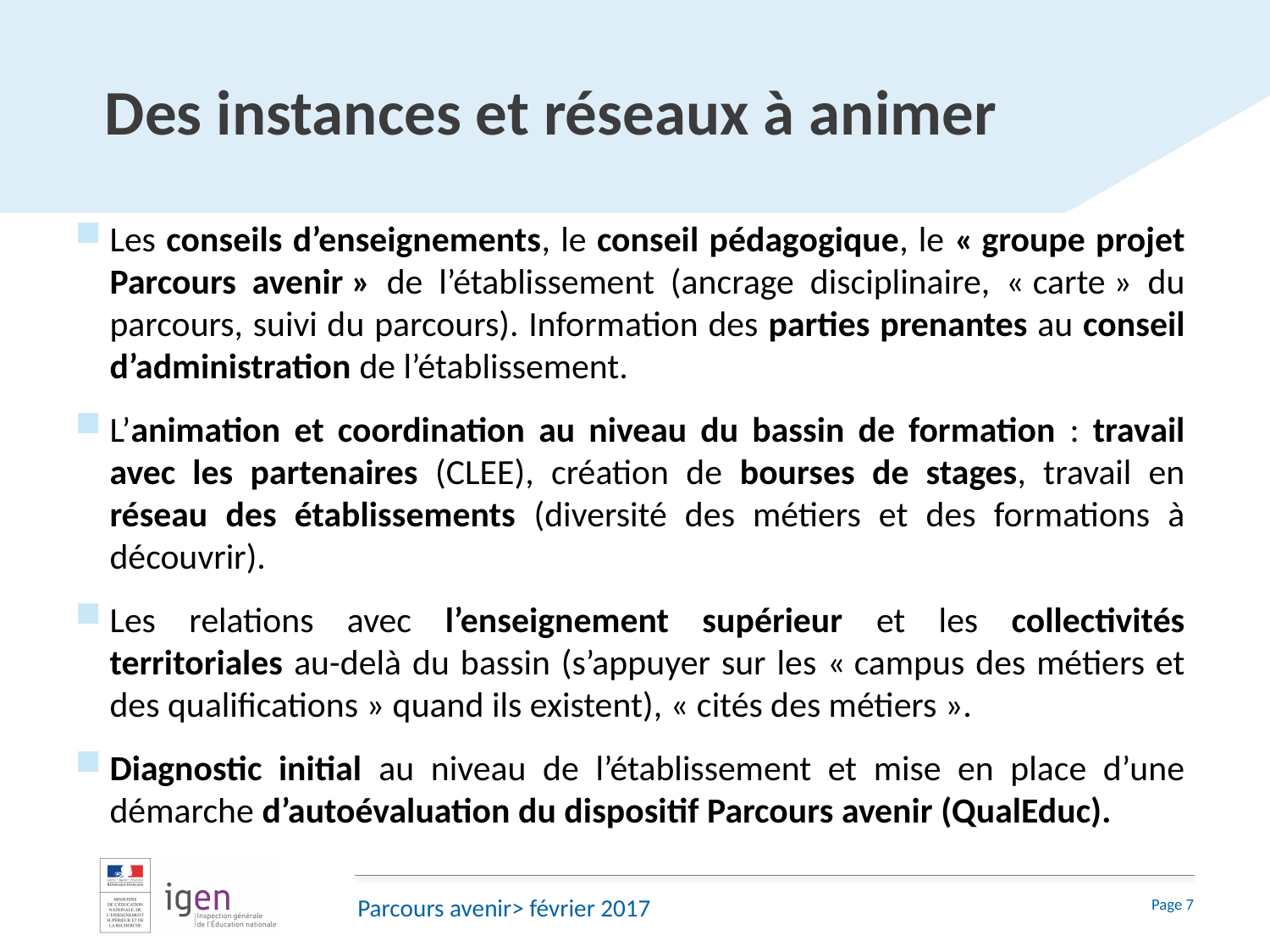

# Des instances et réseaux à animer
Les conseils d’enseignements, le conseil pédagogique, le « groupe projet Parcours avenir » de l’établissement (ancrage disciplinaire, « carte » du parcours, suivi du parcours). Information des parties prenantes au conseil d’administration de l’établissement.

L’animation et coordination au niveau du bassin de formation : travail avec les partenaires (CLEE), création de bourses de stages, travail en réseau des établissements (diversité des métiers et des formations à découvrir).

Les relations avec l’enseignement supérieur et les collectivités territoriales au-delà du bassin (s’appuyer sur les « campus des métiers et des qualifications » quand ils existent), « cités des métiers ».

Diagnostic initial au niveau de l’établissement et mise en place d’une démarche d’autoévaluation du dispositif Parcours avenir (QualEduc).